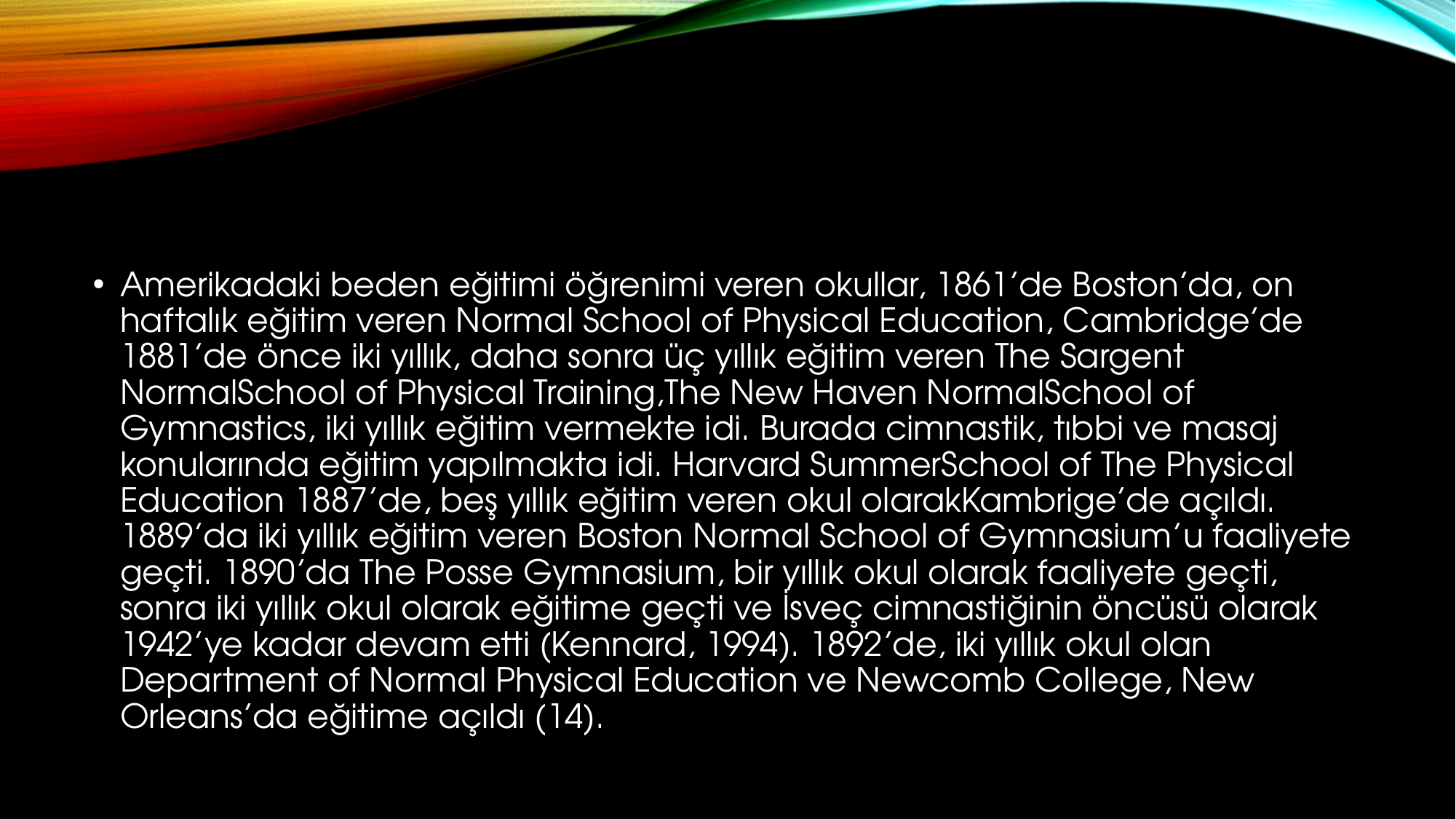

#
Amerikadaki beden eğitimi öğrenimi veren okullar, 1861’de Boston’da, on haftalık eğitim veren Normal School of Physical Education, Cambridge’de 1881’de önce iki yıllık, daha sonra üç yıllık eğitim veren The Sargent NormalSchool of Physical Training,The New Haven NormalSchool of Gymnastics, iki yıllık eğitim vermekte idi. Burada cimnastik, tıbbi ve masaj konularında eğitim yapılmakta idi. Harvard SummerSchool of The Physical Education 1887’de, beş yıllık eğitim veren okul olarakKambrige’de açıldı. 1889’da iki yıllık eğitim veren Boston Normal School of Gymnasium’u faaliyete geçti. 1890’da The Posse Gymnasium, bir yıllık okul olarak faaliyete geçti, sonra iki yıllık okul olarak eğitime geçti ve İsveç cimnastiğinin öncüsü olarak 1942’ye kadar devam etti (Kennard, 1994). 1892’de, iki yıllık okul olan Department of Normal Physical Education ve Newcomb College, New Orleans’da eğitime açıldı (14).